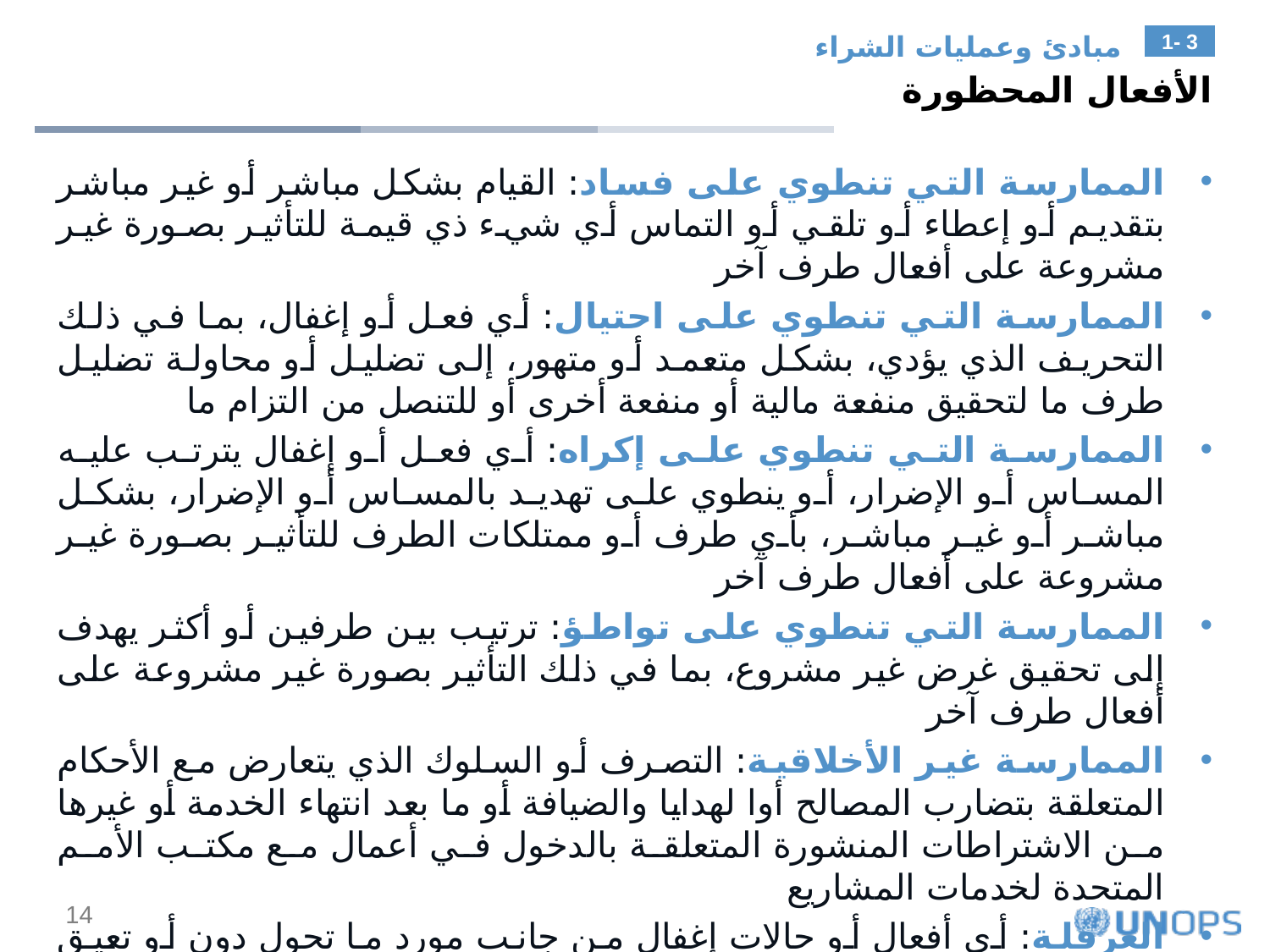

مبادئ وعمليات الشراء
1- 3
الأفعال المحظورة
الممارسة التي تنطوي على فساد: القيام بشكل مباشر أو غير مباشر بتقديم أو إعطاء أو تلقي أو التماس أي شيء ذي قيمة للتأثير بصورة غير مشروعة على أفعال طرف آخر
الممارسة التي تنطوي على احتيال: أي فعل أو إغفال، بما في ذلك التحريف الذي يؤدي، بشكل متعمد أو متهور، إلى تضليل أو محاولة تضليل طرف ما لتحقيق منفعة مالية أو منفعة أخرى أو للتنصل من التزام ما
الممارسة التي تنطوي على إكراه: أي فعل أو إغفال يترتب عليه المساس أو الإضرار، أو ​​ينطوي على تهديد بالمساس أو الإضرار، بشكل مباشر أو غير مباشر، بأي طرف أو ممتلكات الطرف للتأثير بصورة غير مشروعة على أفعال طرف آخر
الممارسة التي تنطوي على تواطؤ: ترتيب بين طرفين أو أكثر يهدف إلى تحقيق غرض غير مشروع، بما في ذلك التأثير بصورة غير مشروعة على أفعال طرف آخر
الممارسة غير الأخلاقية: التصرف أو السلوك الذي يتعارض مع الأحكام المتعلقة بتضارب المصالح أوا لهدايا والضيافة أو ما بعد انتهاء الخدمة أو غيرها من الاشتراطات المنشورة المتعلقة بالدخول في أعمال مع مكتب الأمم المتحدة لخدمات المشاريع
العرقلة: أي أفعال أو حالات إغفال من جانب مورد ما تحول دون أو تعيق قيام مكتب الأمم المتحدة لخدمات المشاريع بالتحقيق في حالات محتملة لممارسات محظورة